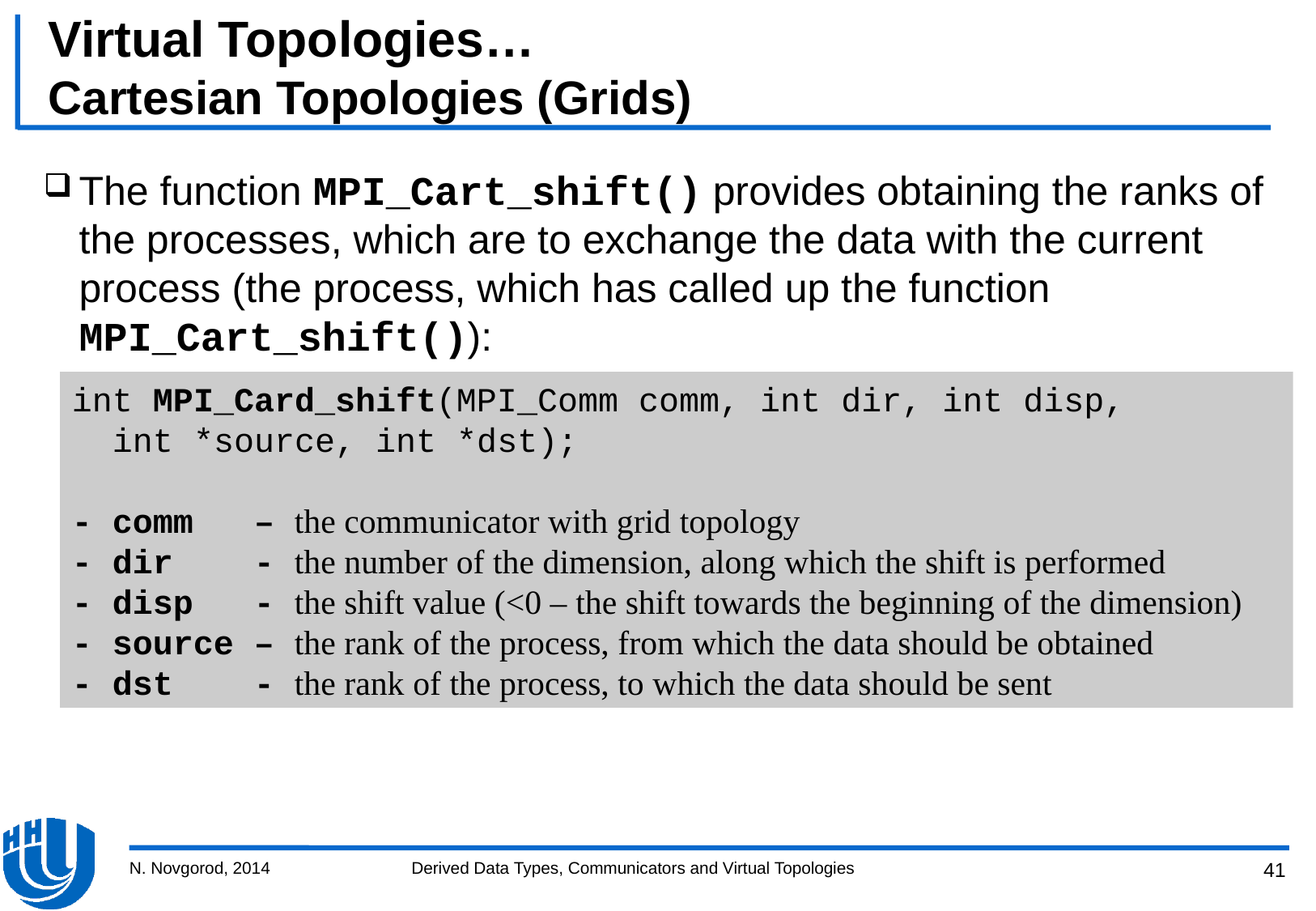

# Virtual Topologies… Cartesian Topologies (Grids)
The function MPI_Cart_shift() provides obtaining the ranks of the processes, which are to exchange the data with the current process (the process, which has called up the function MPI_Cart_shift()):

int MPI_Card_shift(MPI_Comm comm, int dir, int disp,
  int *source, int *dst);

- comm   – the communicator with grid topology
- dir    - the number of the dimension, along which the shift is performed
- disp   - the shift value (<0 – the shift towards the beginning of the dimension)
- source – the rank of the process, from which the data should be obtained
- dst    - the rank of the process, to which the data should be sent
N. Novgorod, 2014
Derived Data Types, Communicators and Virtual Topologies
41